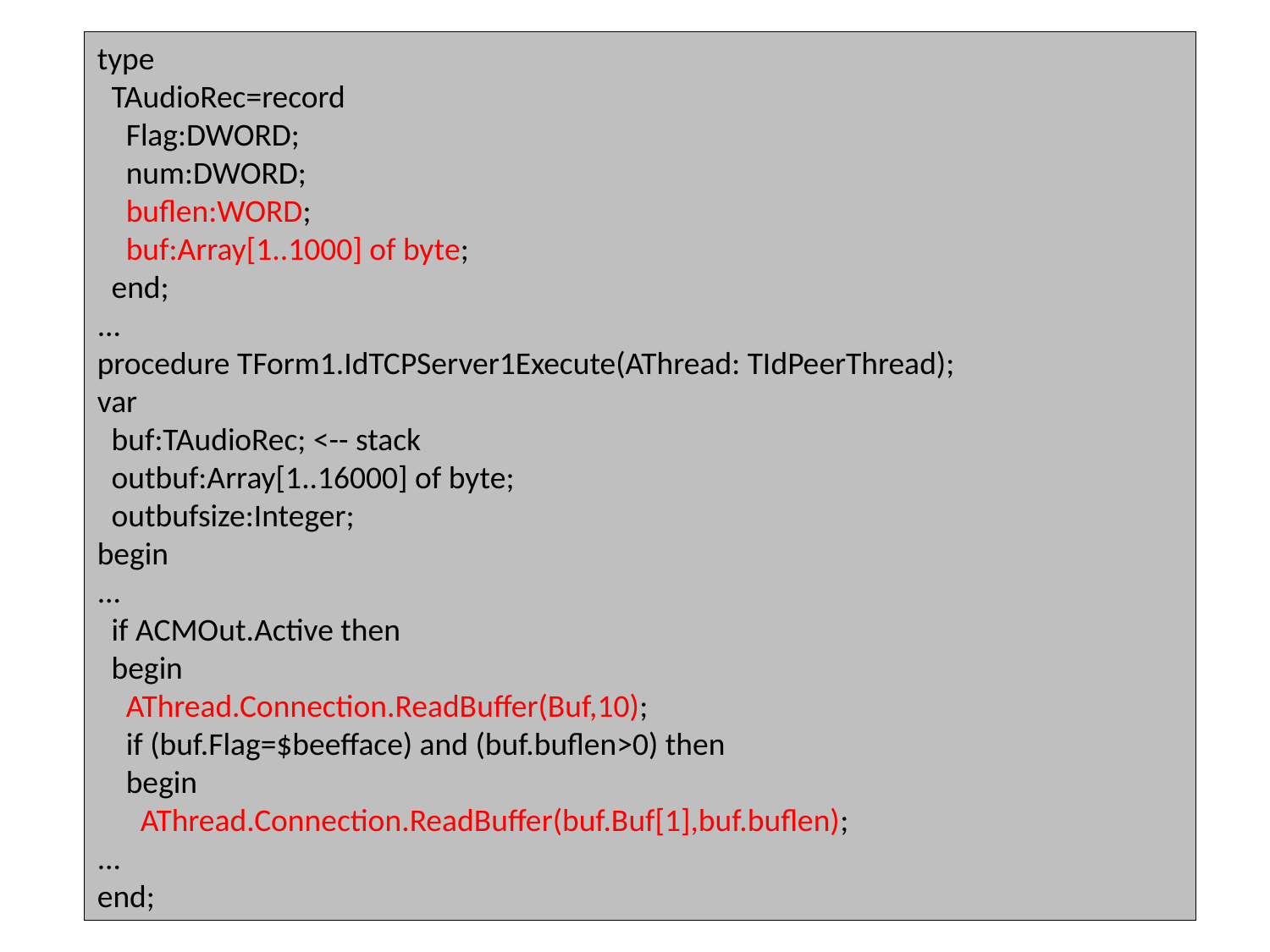

type
  TAudioRec=record
    Flag:DWORD;
    num:DWORD;
    buflen:WORD;
    buf:Array[1..1000] of byte;
  end;
...
procedure TForm1.IdTCPServer1Execute(AThread: TIdPeerThread);
var
  buf:TAudioRec; <-- stack
  outbuf:Array[1..16000] of byte;
  outbufsize:Integer;
begin
...
  if ACMOut.Active then
  begin
    AThread.Connection.ReadBuffer(Buf,10);
    if (buf.Flag=$beefface) and (buf.buflen>0) then
    begin
      AThread.Connection.ReadBuffer(buf.Buf[1],buf.buflen);
...
end;